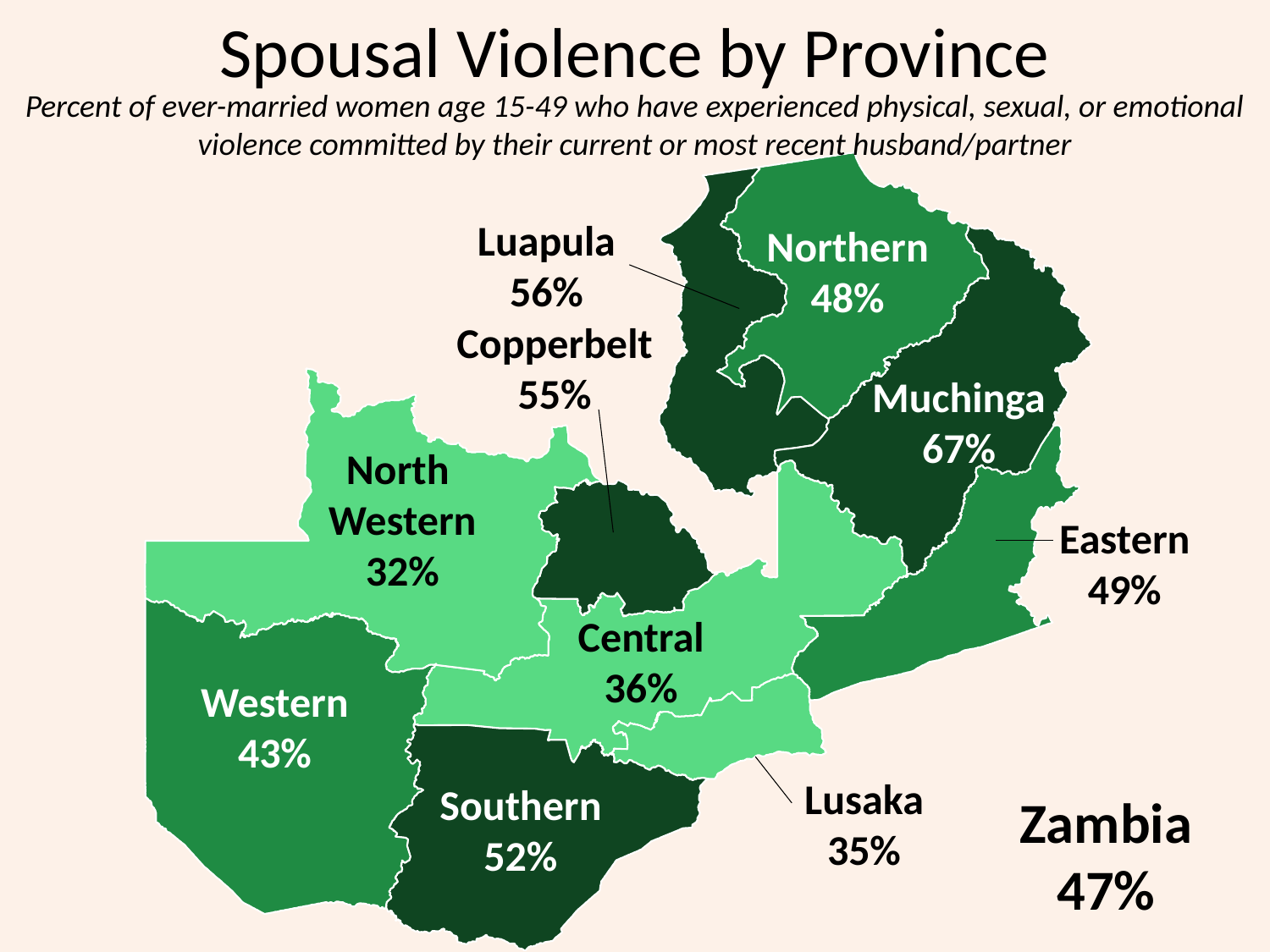

# Spousal Violence by Province
Percent of ever-married women age 15-49 who have experienced physical, sexual, or emotional violence committed by their current or most recent husband/partner

Luapula
56%
Northern
48%
Copperbelt
55%
Muchinga
67%
North
Western
32%
Eastern
49%
Central
36%
Western
43%

Lusaka
35%
Southern
52%
Zambia
47%